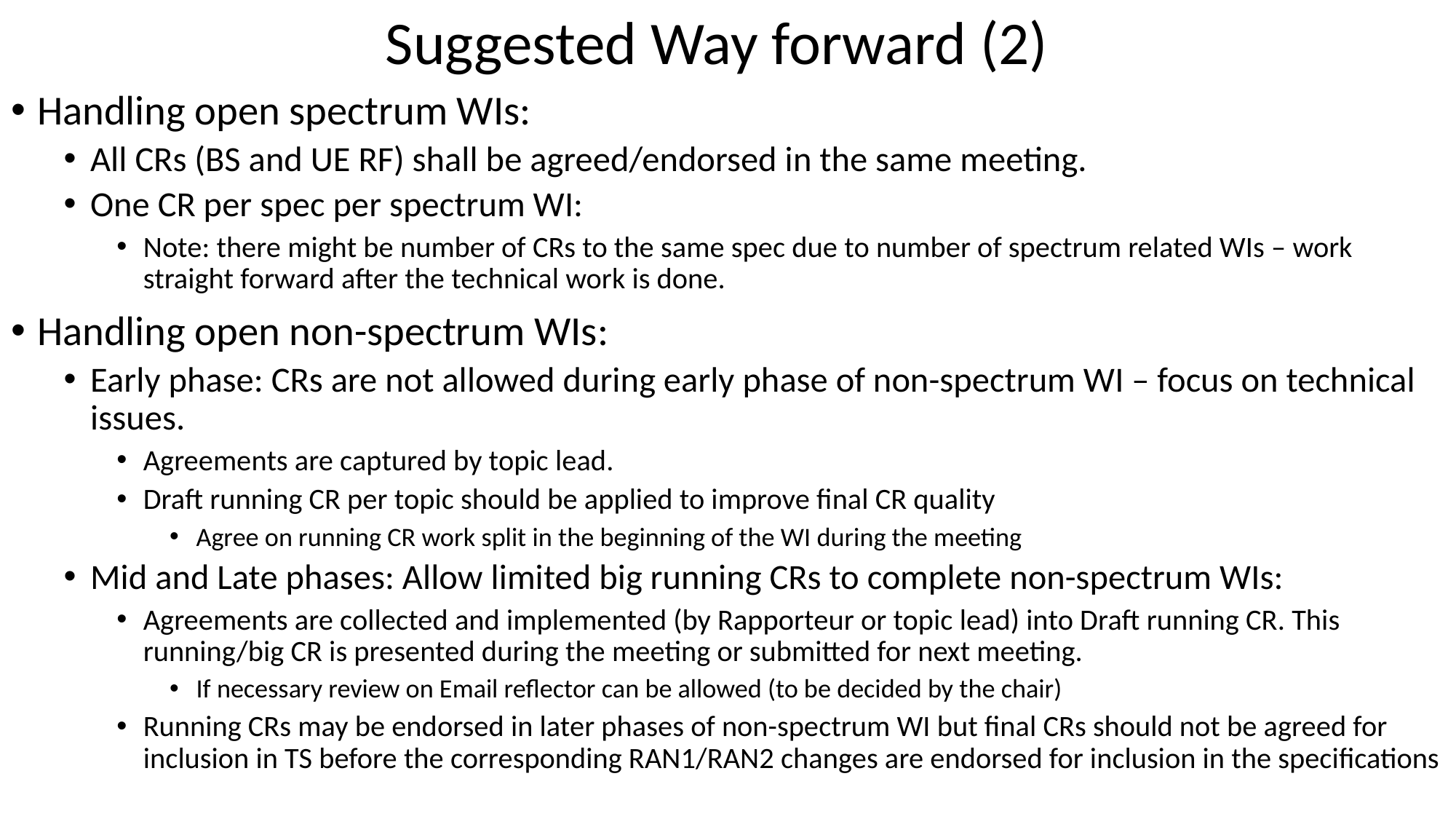

# Suggested Way forward (2)
Handling open spectrum WIs:
All CRs (BS and UE RF) shall be agreed/endorsed in the same meeting.
One CR per spec per spectrum WI:
Note: there might be number of CRs to the same spec due to number of spectrum related WIs – work straight forward after the technical work is done.
Handling open non-spectrum WIs:
Early phase: CRs are not allowed during early phase of non-spectrum WI – focus on technical issues.
Agreements are captured by topic lead.
Draft running CR per topic should be applied to improve final CR quality
Agree on running CR work split in the beginning of the WI during the meeting
Mid and Late phases: Allow limited big running CRs to complete non-spectrum WIs:
Agreements are collected and implemented (by Rapporteur or topic lead) into Draft running CR. This running/big CR is presented during the meeting or submitted for next meeting.
If necessary review on Email reflector can be allowed (to be decided by the chair)
Running CRs may be endorsed in later phases of non-spectrum WI but final CRs should not be agreed for inclusion in TS before the corresponding RAN1/RAN2 changes are endorsed for inclusion in the specifications